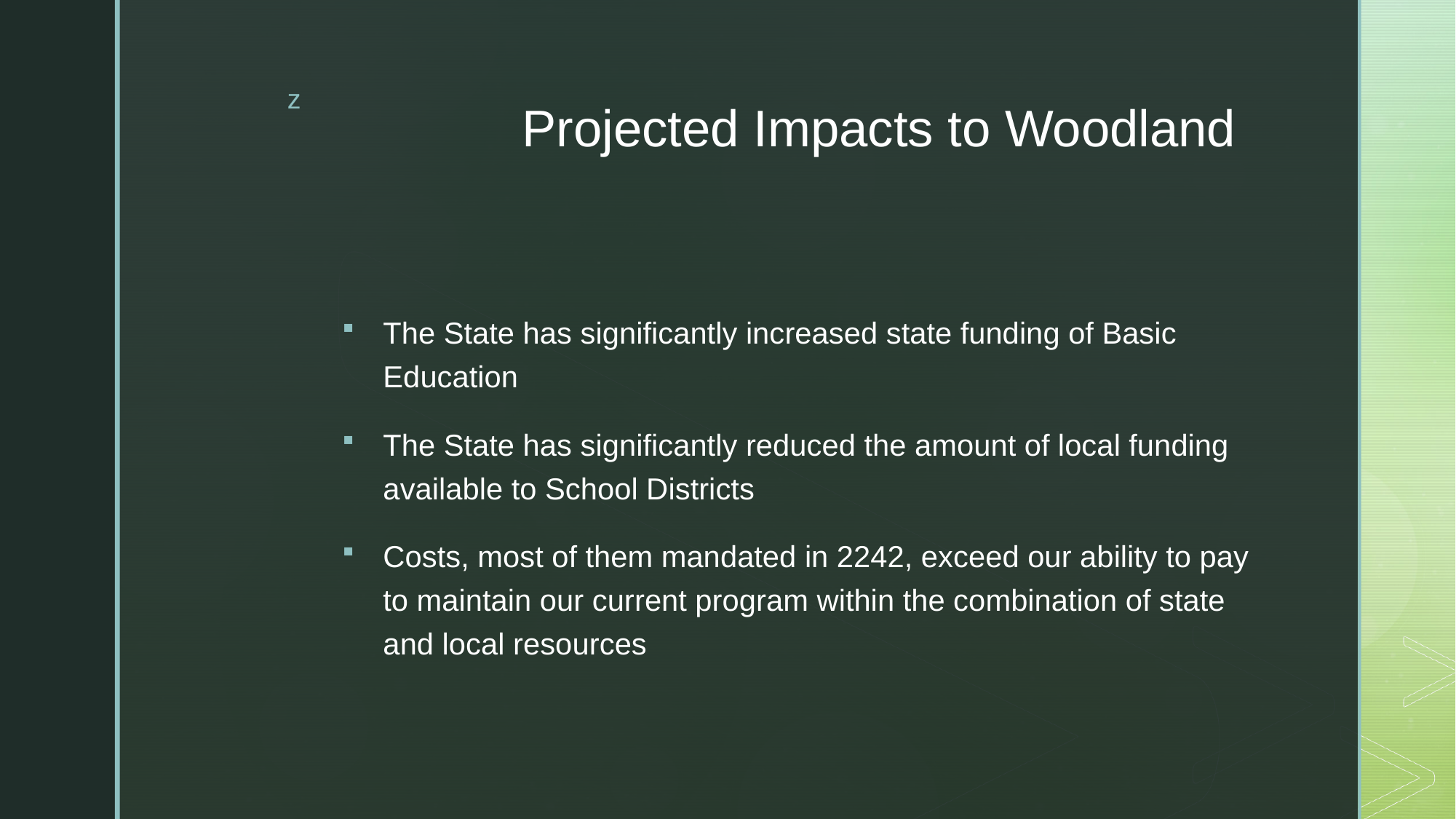

# Projected Impacts to Woodland
The State has significantly increased state funding of Basic Education
The State has significantly reduced the amount of local funding available to School Districts
Costs, most of them mandated in 2242, exceed our ability to pay to maintain our current program within the combination of state and local resources